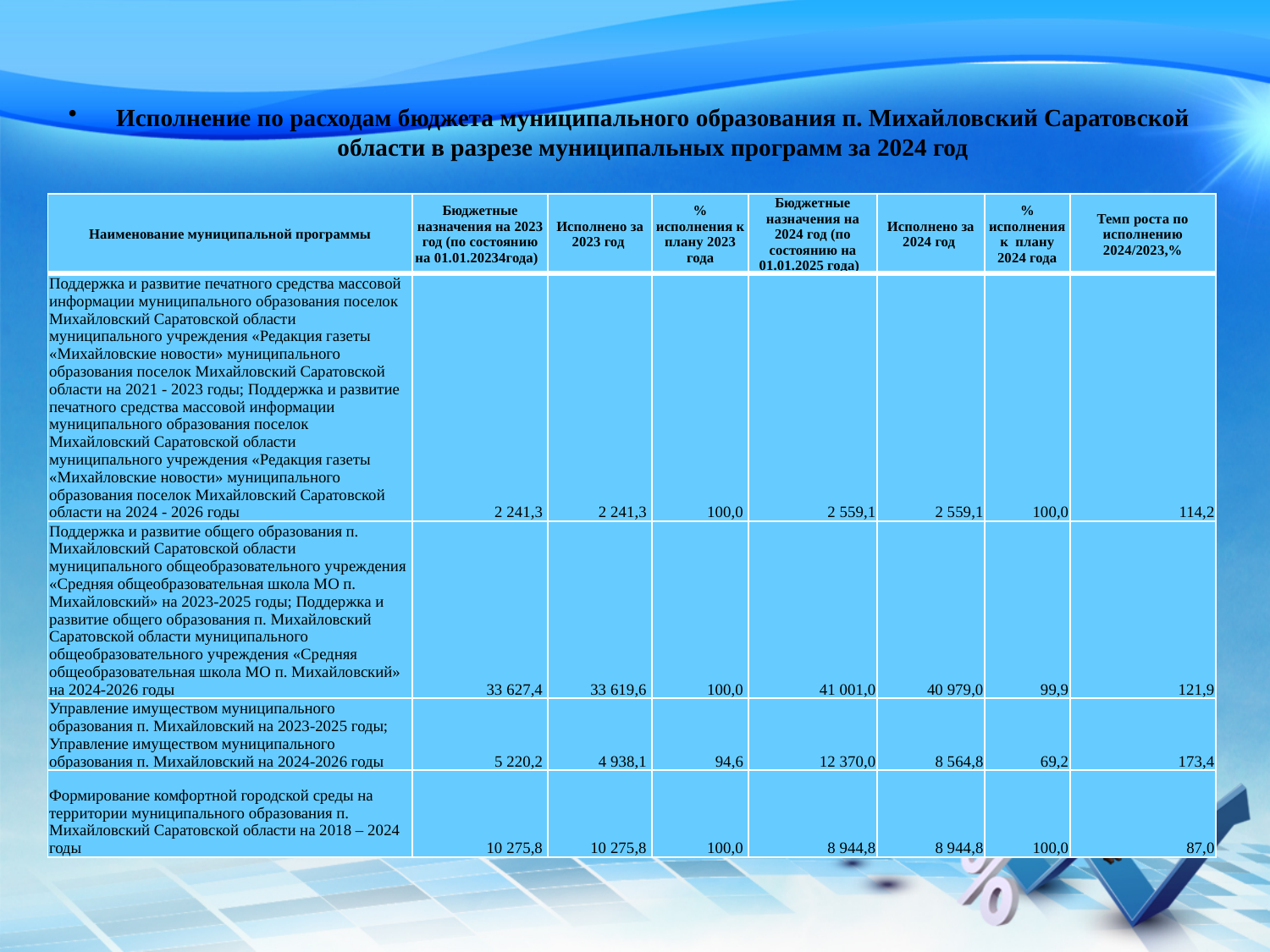

Исполнение по расходам бюджета муниципального образования п. Михайловский Саратовской области в разрезе муниципальных программ за 2024 год
| Наименование муниципальной программы | Бюджетные назначения на 2023 год (по состоянию на 01.01.20234года) | Исполнено за 2023 год | % исполнения к плану 2023 года | Бюджетные назначения на 2024 год (по состоянию на 01.01.2025 года) | Исполнено за 2024 год | % исполнения к плану 2024 года | Темп роста по исполнению 2024/2023,% |
| --- | --- | --- | --- | --- | --- | --- | --- |
| Поддержка и развитие печатного средства массовой информации муниципального образования поселок Михайловский Саратовской области муниципального учреждения «Редакция газеты «Михайловские новости» муниципального образования поселок Михайловский Саратовской области на 2021 - 2023 годы; Поддержка и развитие печатного средства массовой информации муниципального образования поселок Михайловский Саратовской области муниципального учреждения «Редакция газеты «Михайловские новости» муниципального образования поселок Михайловский Саратовской области на 2024 - 2026 годы | 2 241,3 | 2 241,3 | 100,0 | 2 559,1 | 2 559,1 | 100,0 | 114,2 |
| Поддержка и развитие общего образования п. Михайловский Саратовской области муниципального общеобразовательного учреждения «Средняя общеобразовательная школа МО п. Михайловский» на 2023-2025 годы; Поддержка и развитие общего образования п. Михайловский Саратовской области муниципального общеобразовательного учреждения «Средняя общеобразовательная школа МО п. Михайловский» на 2024-2026 годы | 33 627,4 | 33 619,6 | 100,0 | 41 001,0 | 40 979,0 | 99,9 | 121,9 |
| Управление имуществом муниципального образования п. Михайловский на 2023-2025 годы; Управление имуществом муниципального образования п. Михайловский на 2024-2026 годы | 5 220,2 | 4 938,1 | 94,6 | 12 370,0 | 8 564,8 | 69,2 | 173,4 |
| Формирование комфортной городской среды на территории муниципального образования п. Михайловский Саратовской области на 2018 – 2024 годы | 10 275,8 | 10 275,8 | 100,0 | 8 944,8 | 8 944,8 | 100,0 | 87,0 |